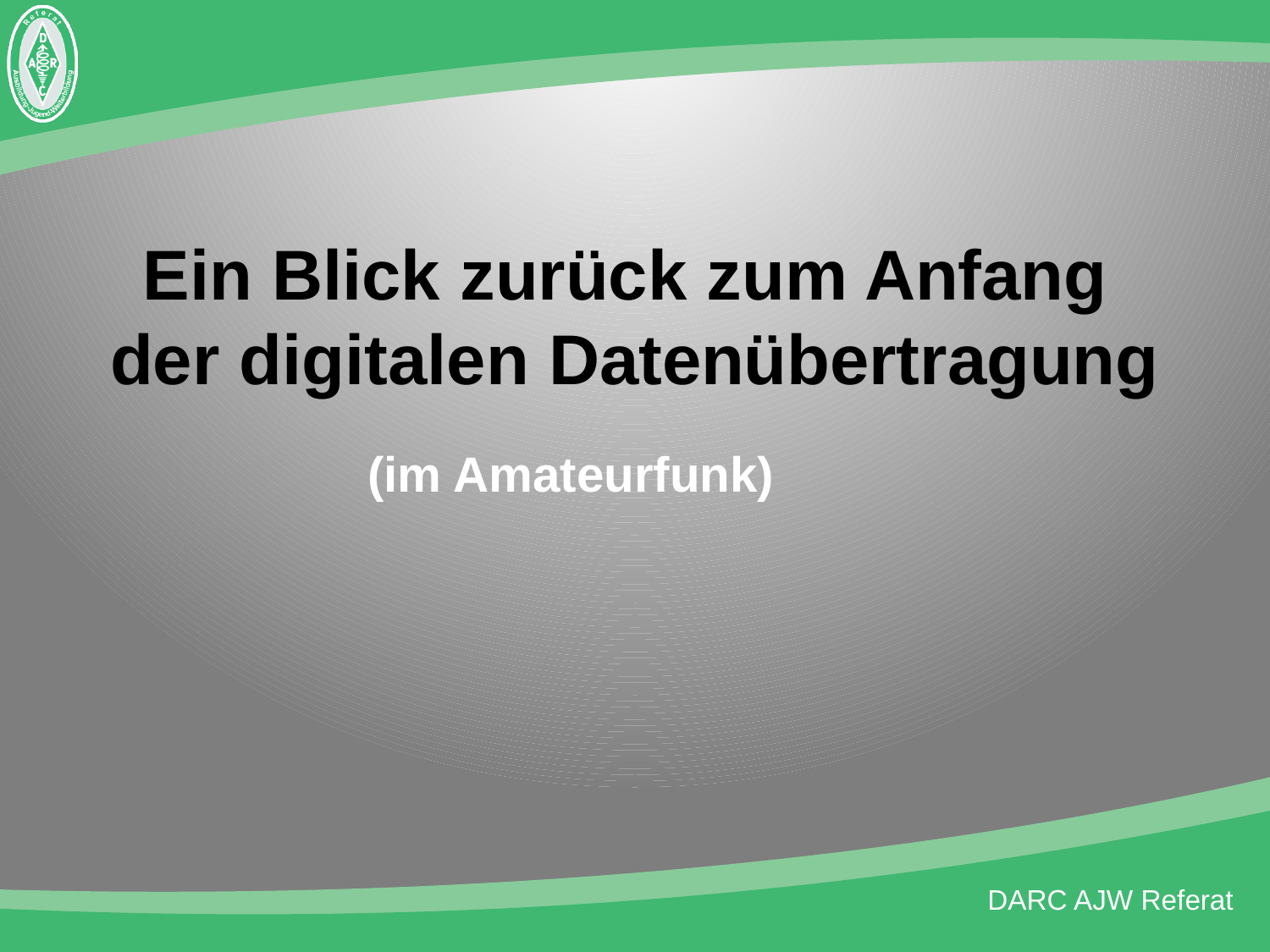

# Ein Blick zurück zum Anfang der digitalen Datenübertragung
(im Amateurfunk)